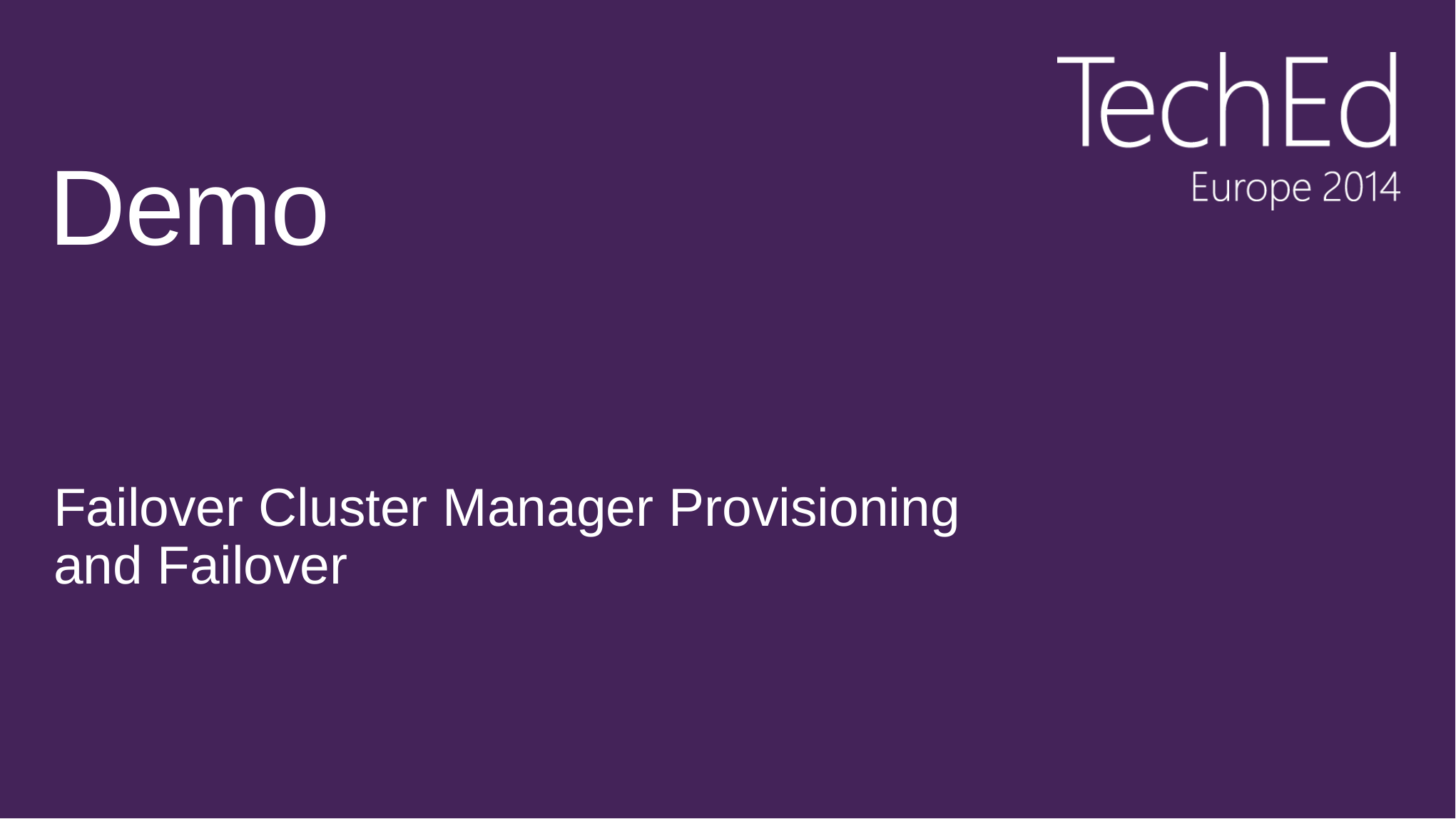

# Demo
Failover Cluster Manager Provisioning and Failover